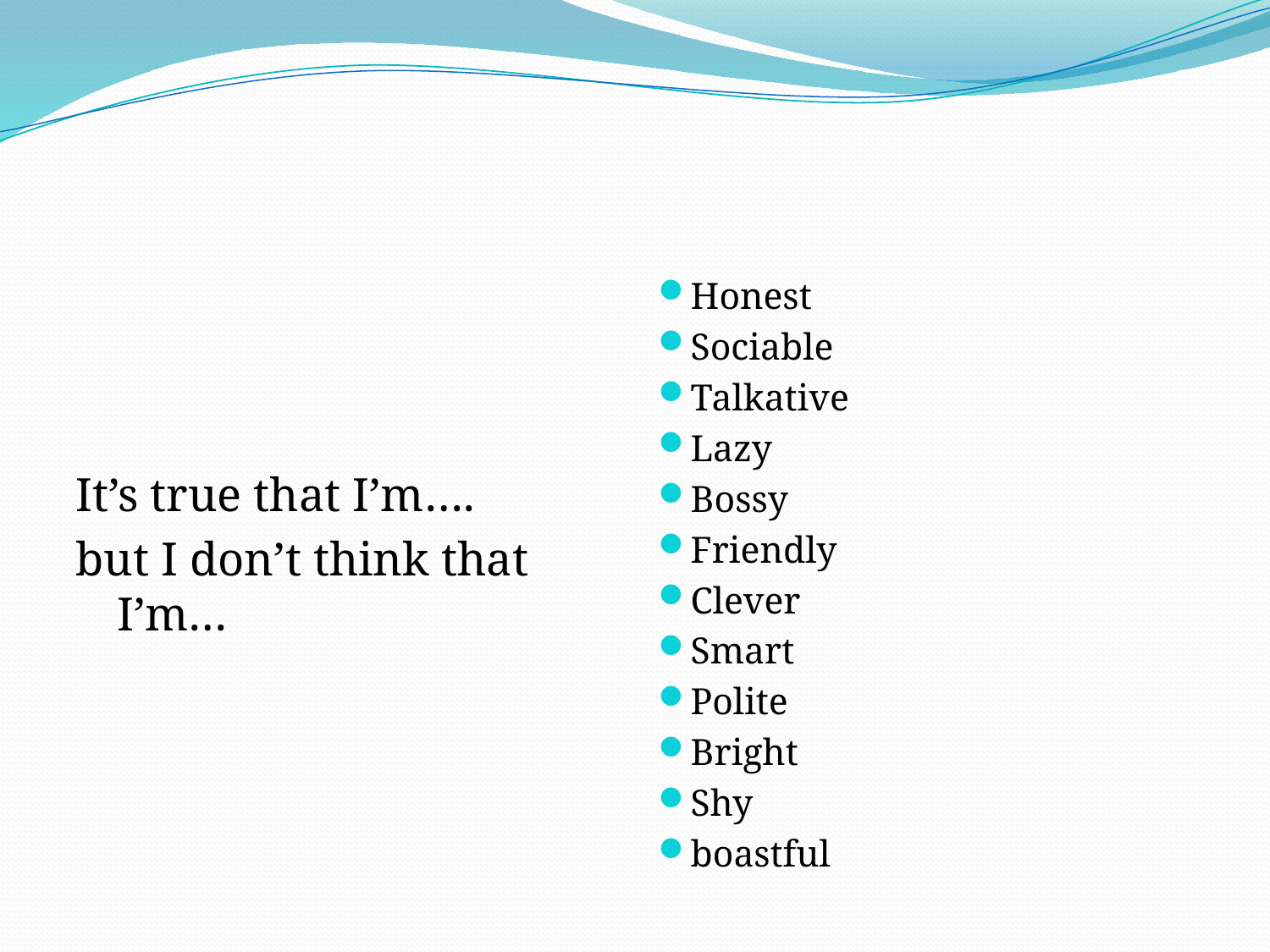

#

It’s true that I’m….
but I don’t think that I’m…
Honest
Sociable
Talkative
Lazy
Bossy
Friendly
Clever
Smart
Polite
Bright
Shy
boastful